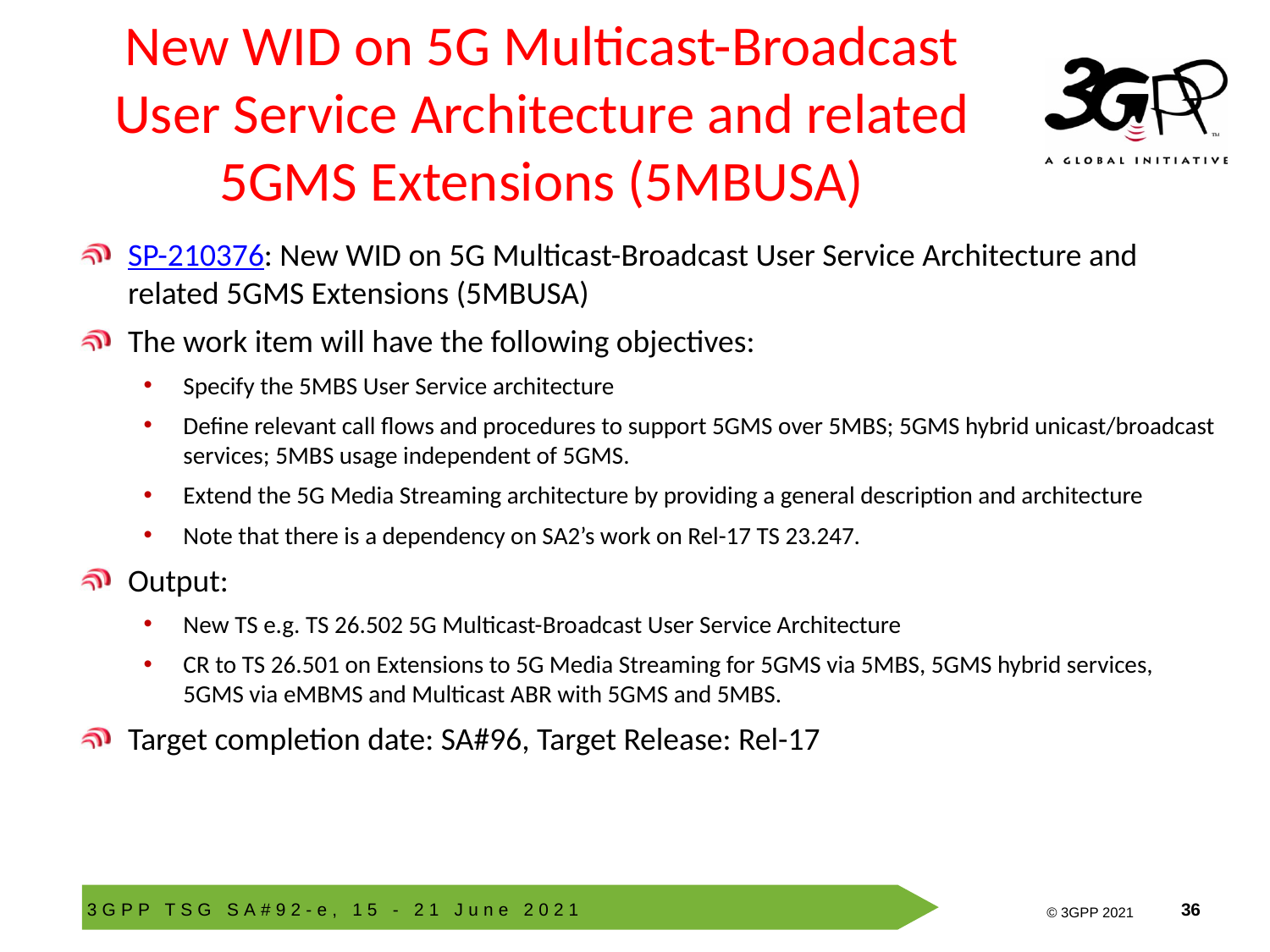

# New WID on 5G Multicast-Broadcast User Service Architecture and related 5GMS Extensions (5MBUSA)

SP-210376: New WID on 5G Multicast-Broadcast User Service Architecture and related 5GMS Extensions (5MBUSA)
The work item will have the following objectives:
Specify the 5MBS User Service architecture
Define relevant call flows and procedures to support 5GMS over 5MBS; 5GMS hybrid unicast/broadcast services; 5MBS usage independent of 5GMS.
Extend the 5G Media Streaming architecture by providing a general description and architecture
Note that there is a dependency on SA2’s work on Rel-17 TS 23.247.
Output:
New TS e.g. TS 26.502 5G Multicast-Broadcast User Service Architecture
CR to TS 26.501 on Extensions to 5G Media Streaming for 5GMS via 5MBS, 5GMS hybrid services, 5GMS via eMBMS and Multicast ABR with 5GMS and 5MBS.
Target completion date: SA#96, Target Release: Rel-17